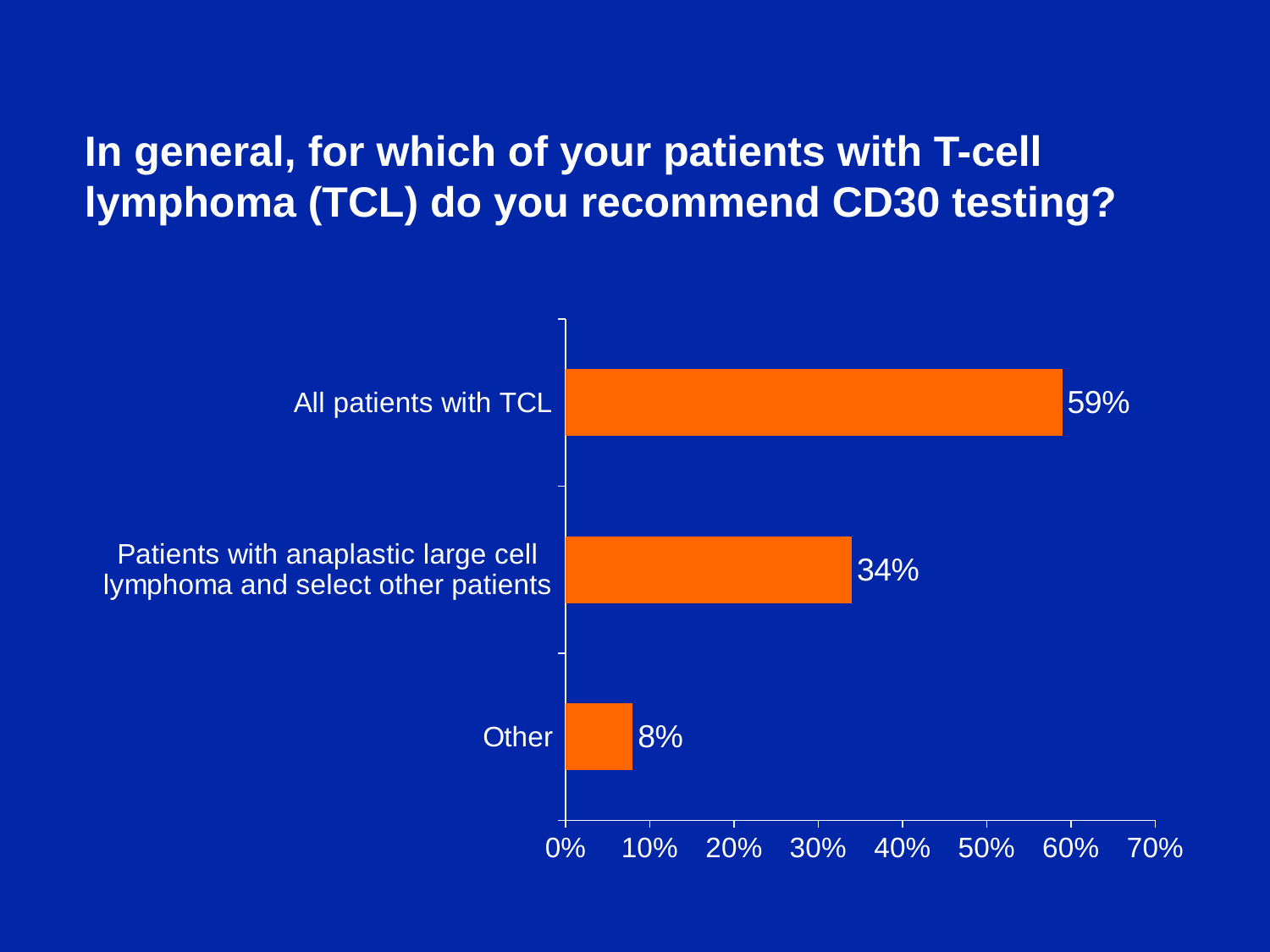

In general, for which of your patients with T-cell lymphoma (TCL) do you recommend CD30 testing?

### Chart

| Category | Series 1 |
|---|---|
| Other | 0.08 |
| Patients with anaplastic large cell lymphoma and select other patients | 0.34 |
| All patients with TCL | 0.59 |